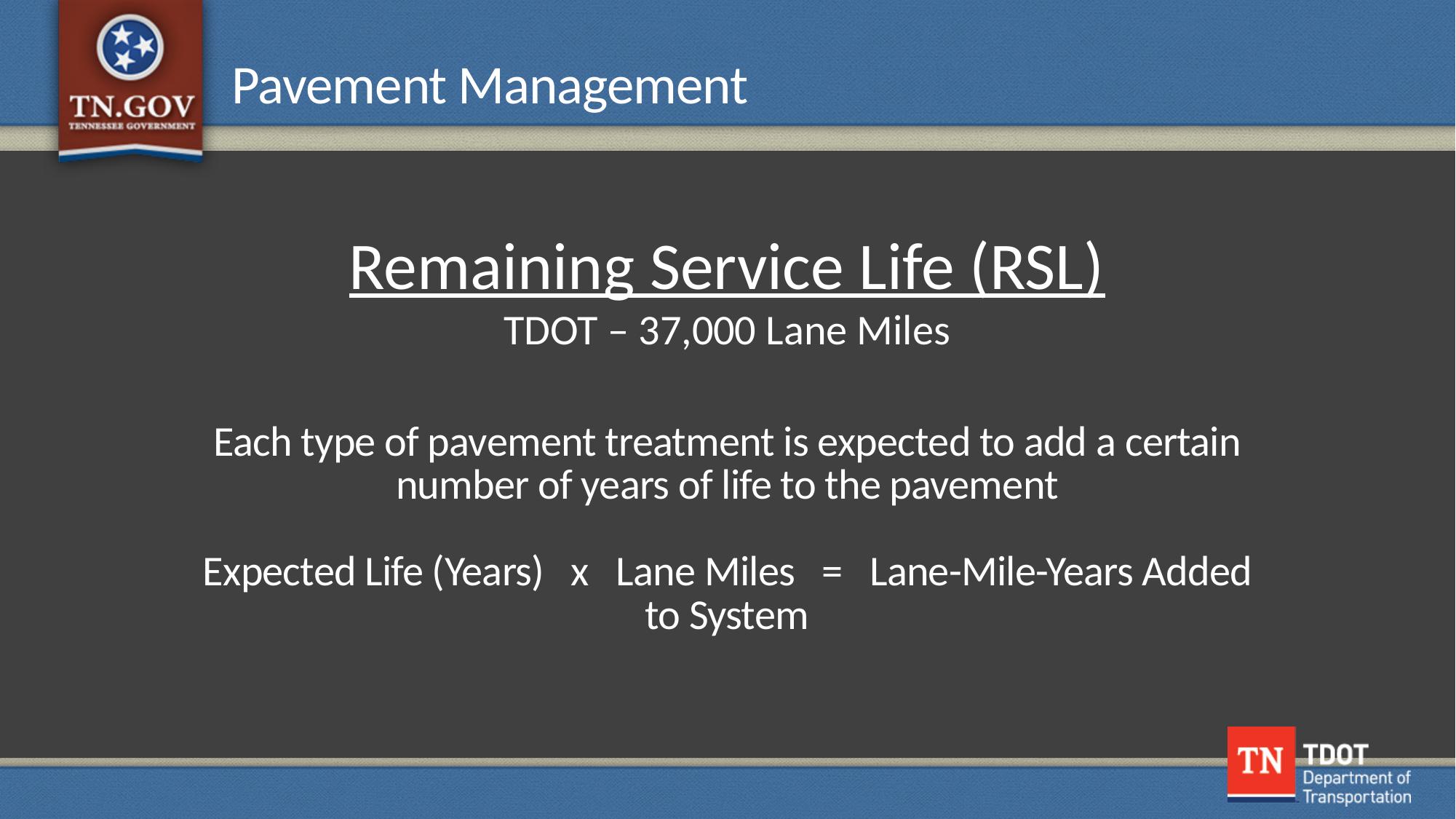

Pavement Management
Remaining Service Life (RSL)
TDOT – 37,000 Lane Miles
# Each type of pavement treatment is expected to add a certain number of years of life to the pavement Expected Life (Years)   x   Lane Miles   =   Lane-Mile-Years Added to System